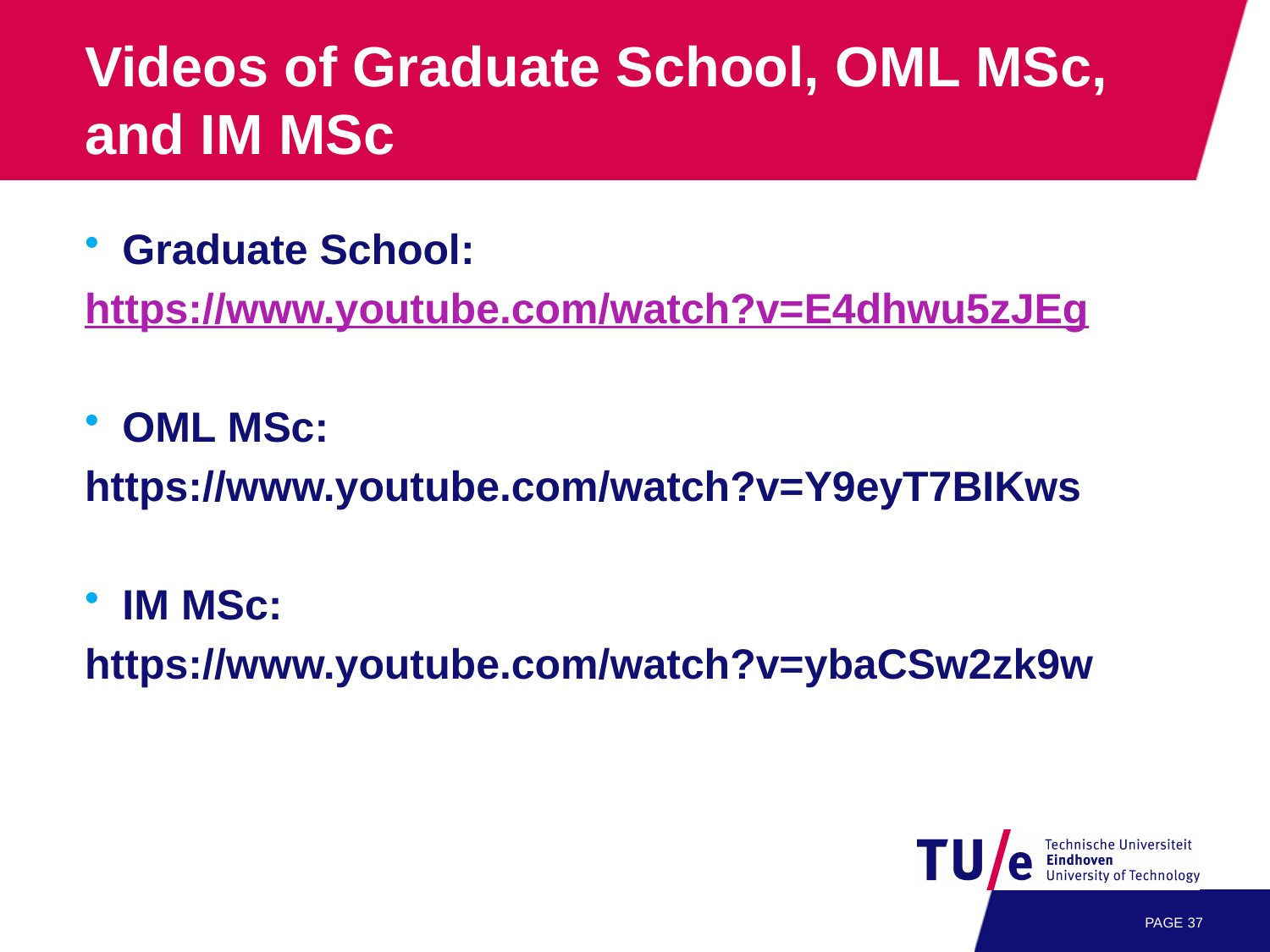

# Videos of Graduate School, OML MSc, and IM MSc
Graduate School:
https://www.youtube.com/watch?v=E4dhwu5zJEg

OML MSc:
https://www.youtube.com/watch?v=Y9eyT7BIKws

IM MSc:
https://www.youtube.com/watch?v=ybaCSw2zk9w

PAGE 37